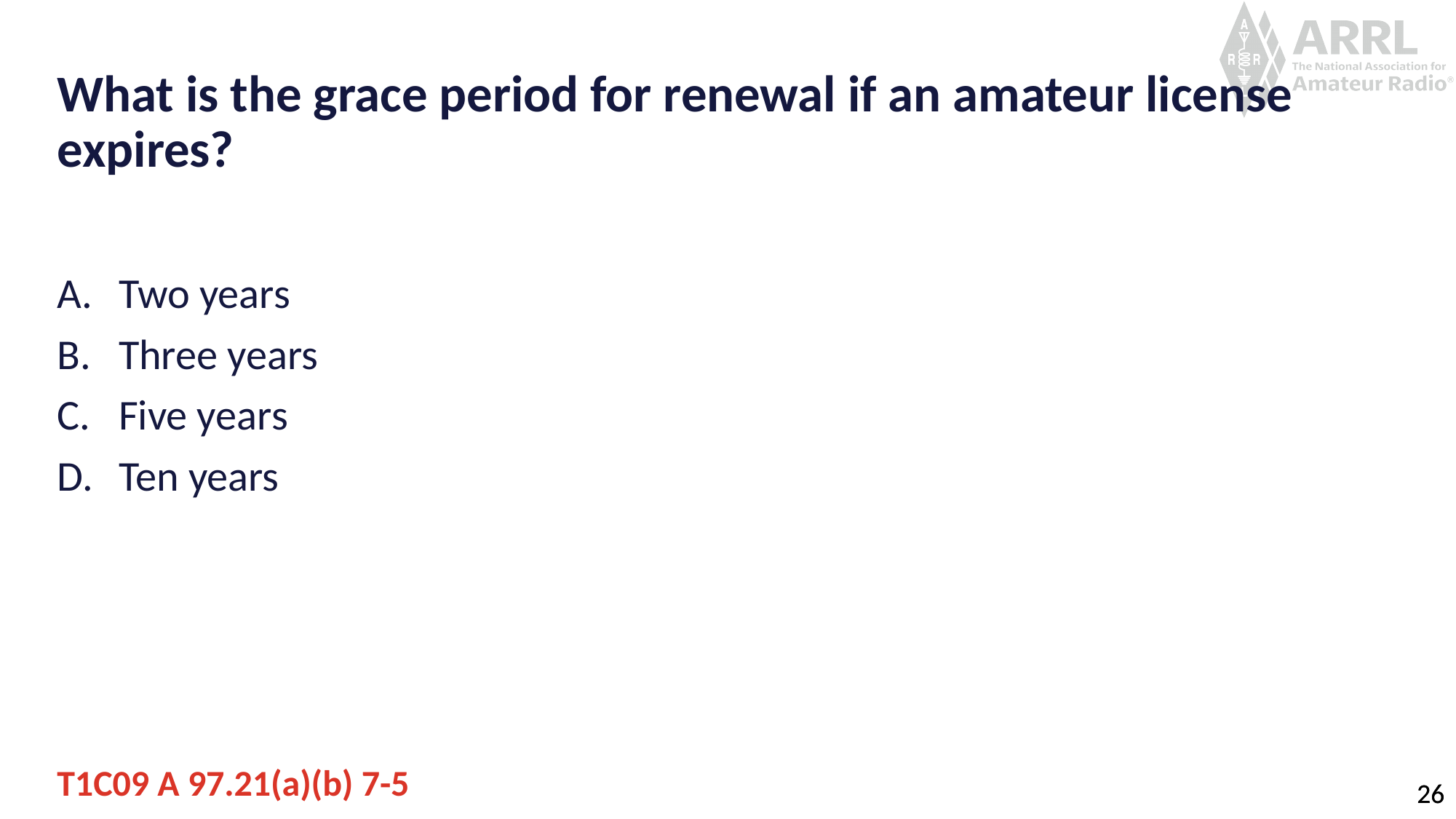

# What is the grace period for renewal if an amateur license expires?
Two years
Three years
Five years
Ten years
T1C09 A 97.21(a)(b) 7-5